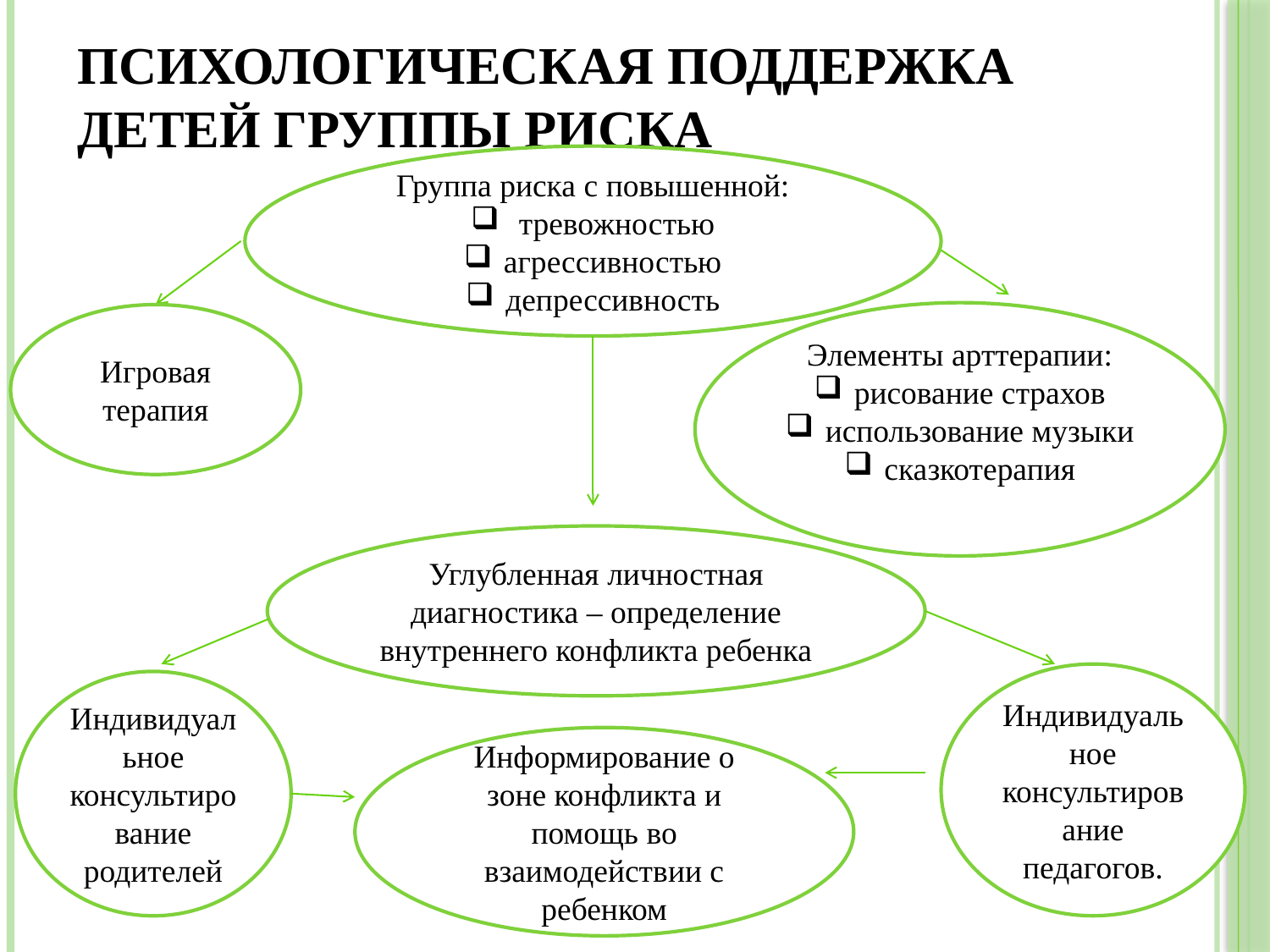

# Психологическая поддержка детей группы риска
Группа риска с повышенной:
 тревожностью
агрессивностью
депрессивность
Элементы арттерапии:
рисование страхов
использование музыки
сказкотерапия

Игровая терапия
Углубленная личностная диагностика – определение внутреннего конфликта ребенка
Индивидуальное консультирование педагогов.
Индивидуальное консультирование родителей
Информирование о зоне конфликта и помощь во взаимодействии с ребенком